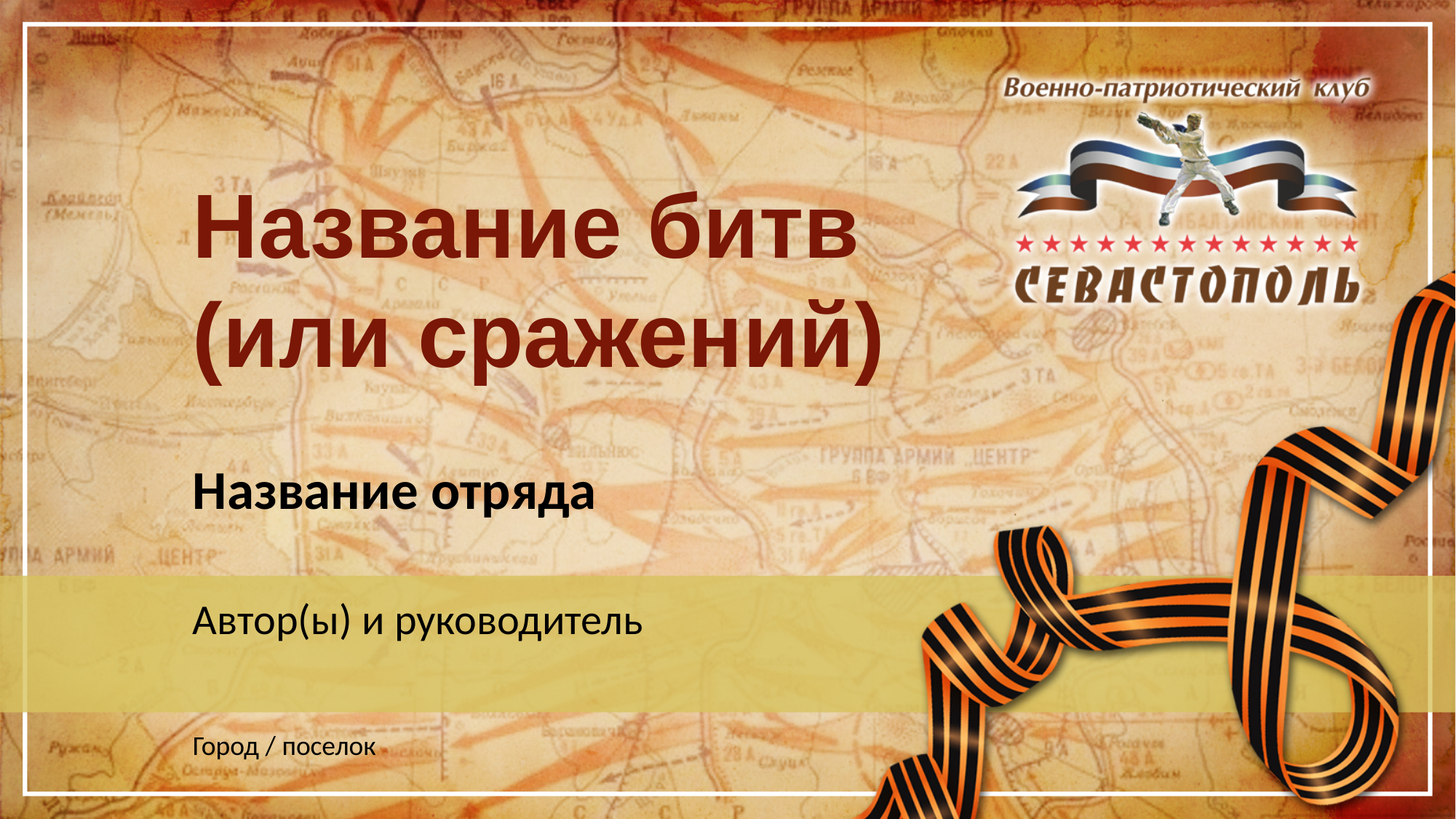

# Название битв (или сражений)
Название отряда
Автор(ы) и руководитель
Город / поселок